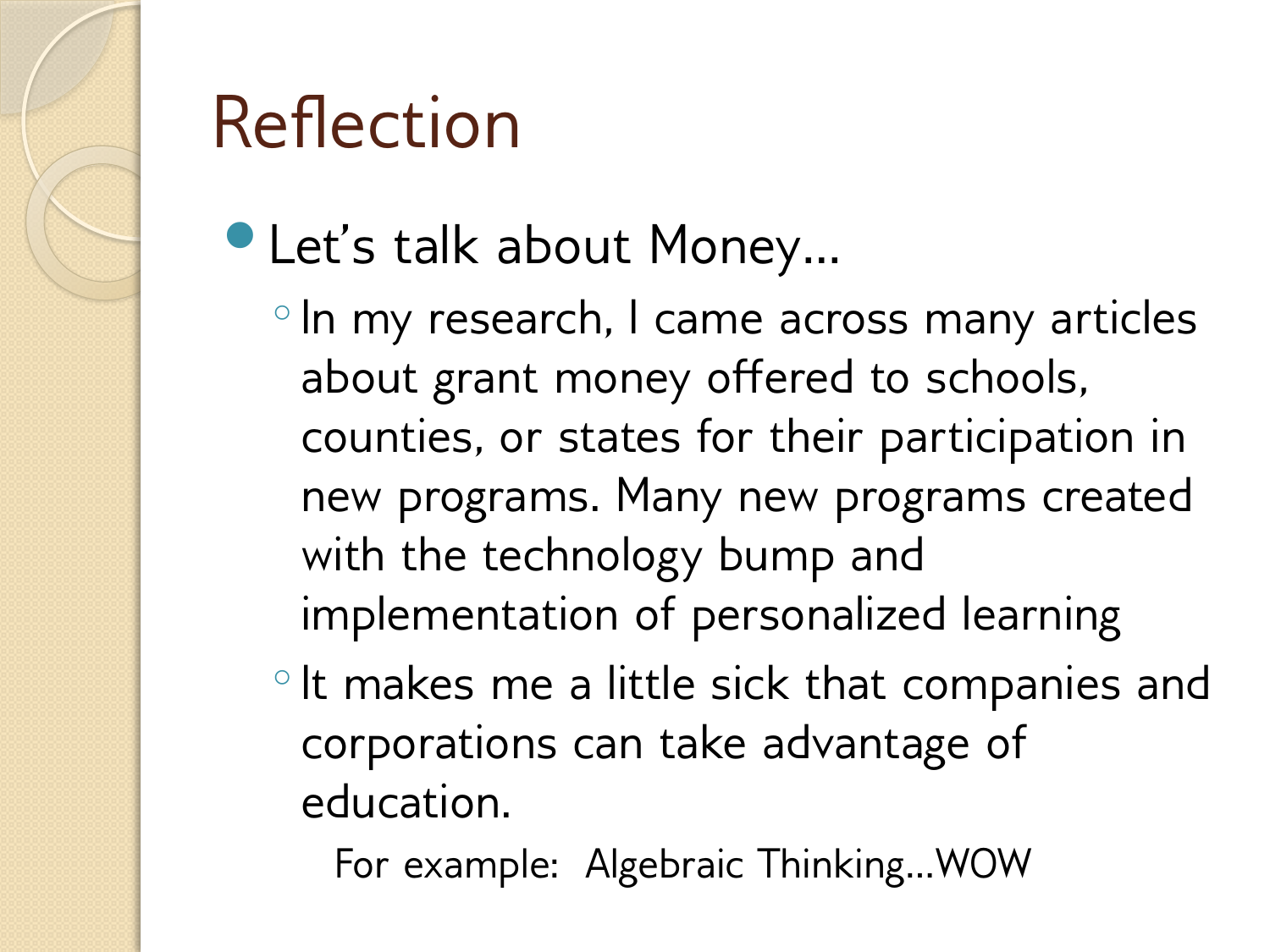

# Reflection
Let’s talk about Money…
In my research, I came across many articles about grant money offered to schools, counties, or states for their participation in new programs. Many new programs created with the technology bump and implementation of personalized learning
It makes me a little sick that companies and corporations can take advantage of education.
	For example:  Algebraic Thinking…WOW